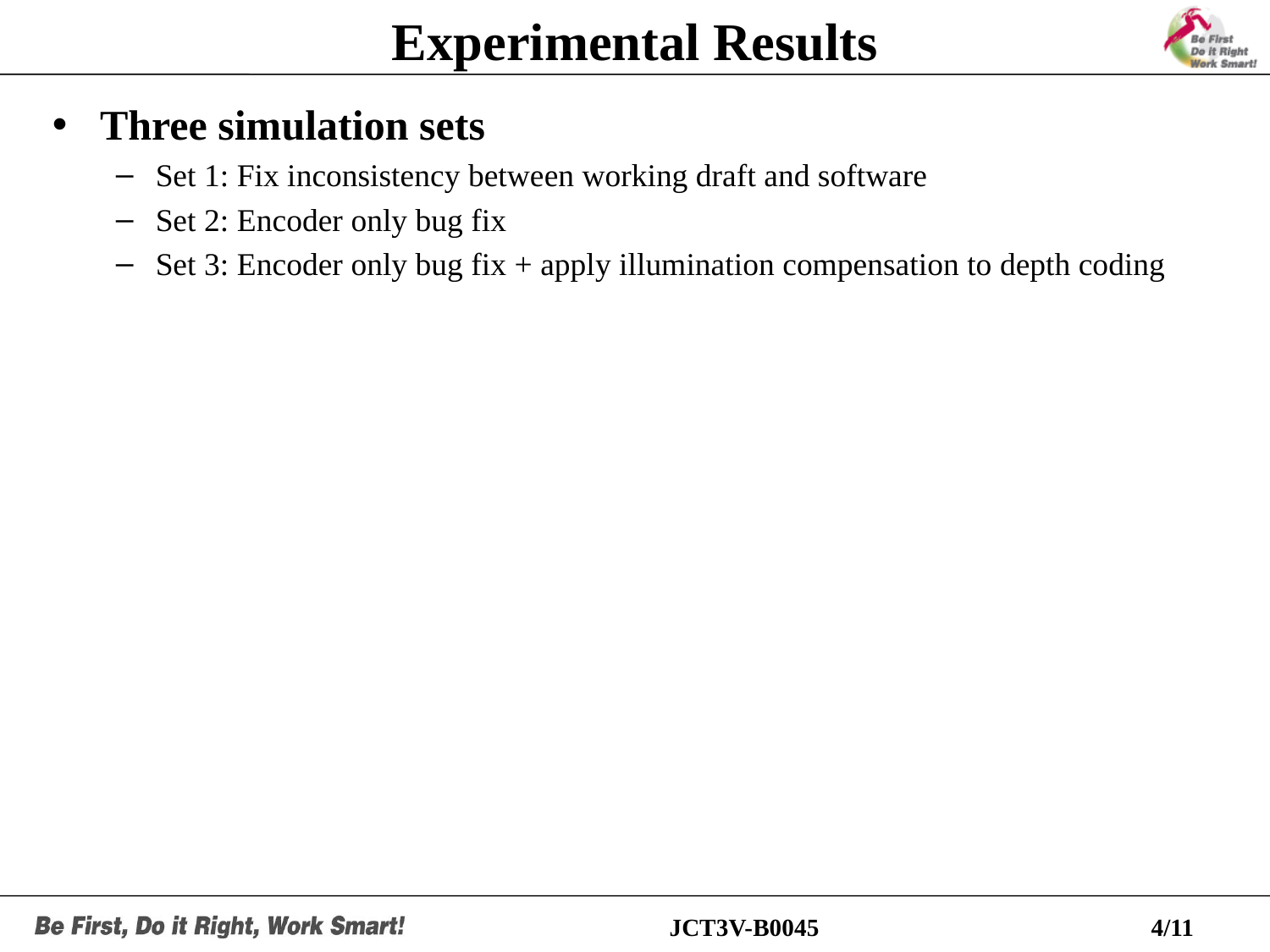

# Experimental Results
Three simulation sets
Set 1: Fix inconsistency between working draft and software
Set 2: Encoder only bug fix
Set 3: Encoder only bug fix + apply illumination compensation to depth coding

JCT3V-B0045
4/11